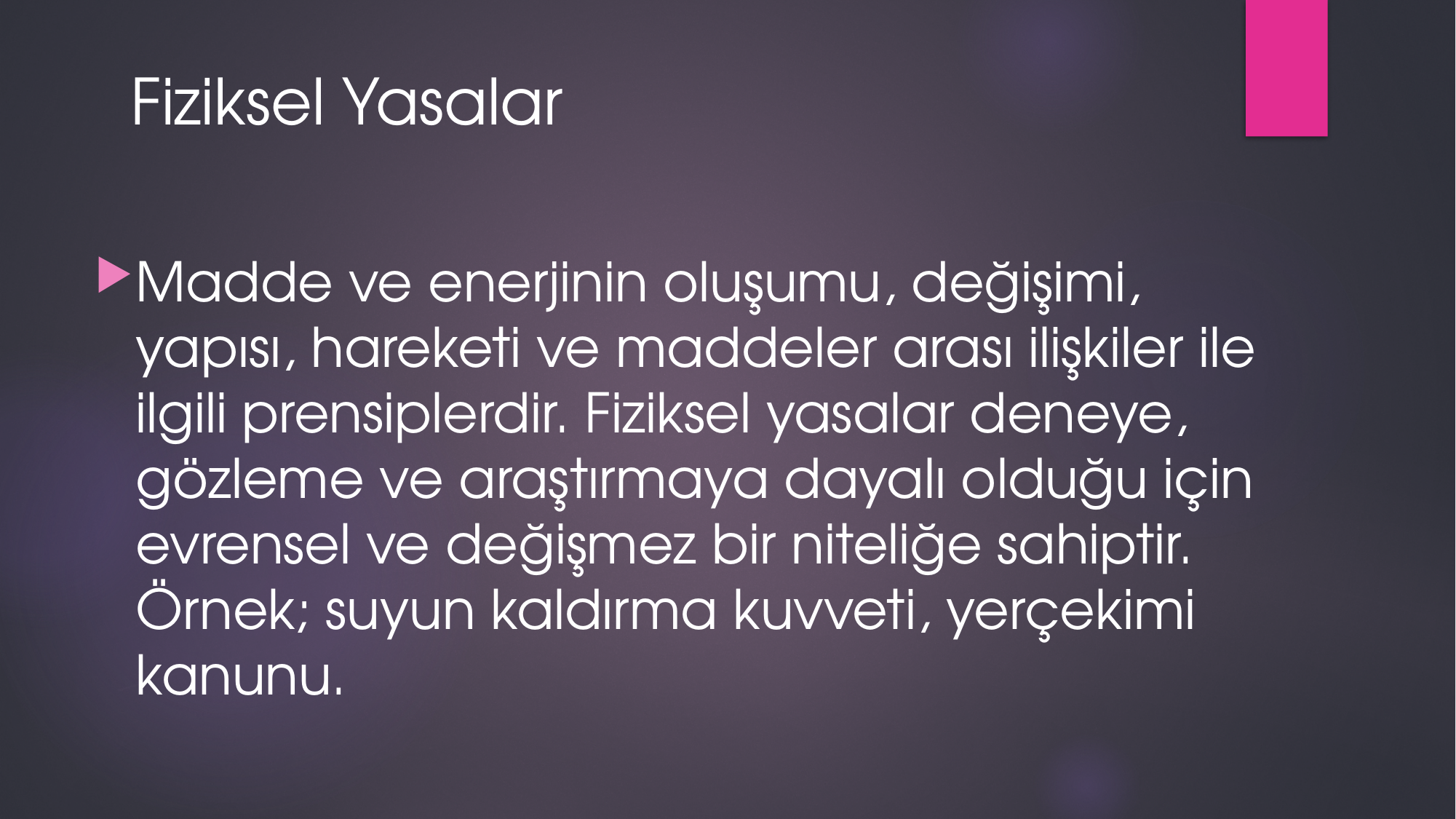

# Fiziksel Yasalar
Madde ve enerjinin oluşumu, değişimi, yapısı, hareketi ve maddeler arası ilişkiler ile ilgili prensiplerdir. Fiziksel yasalar deneye, gözleme ve araştırmaya dayalı olduğu için evrensel ve değişmez bir niteliğe sahiptir. Örnek; suyun kaldırma kuvveti, yerçekimi kanunu.